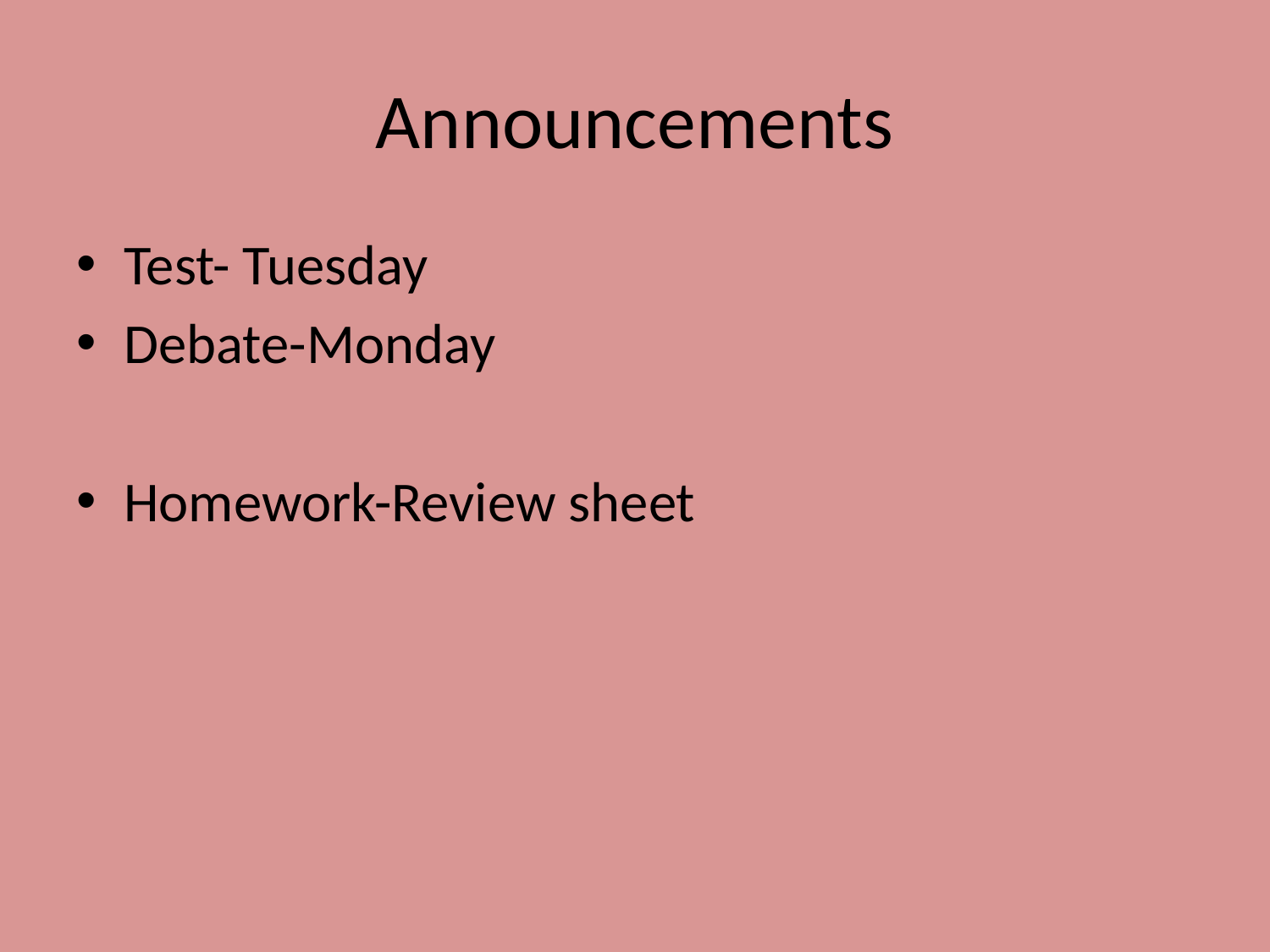

# Announcements
Test- Tuesday
Debate-Monday

Homework-Review sheet